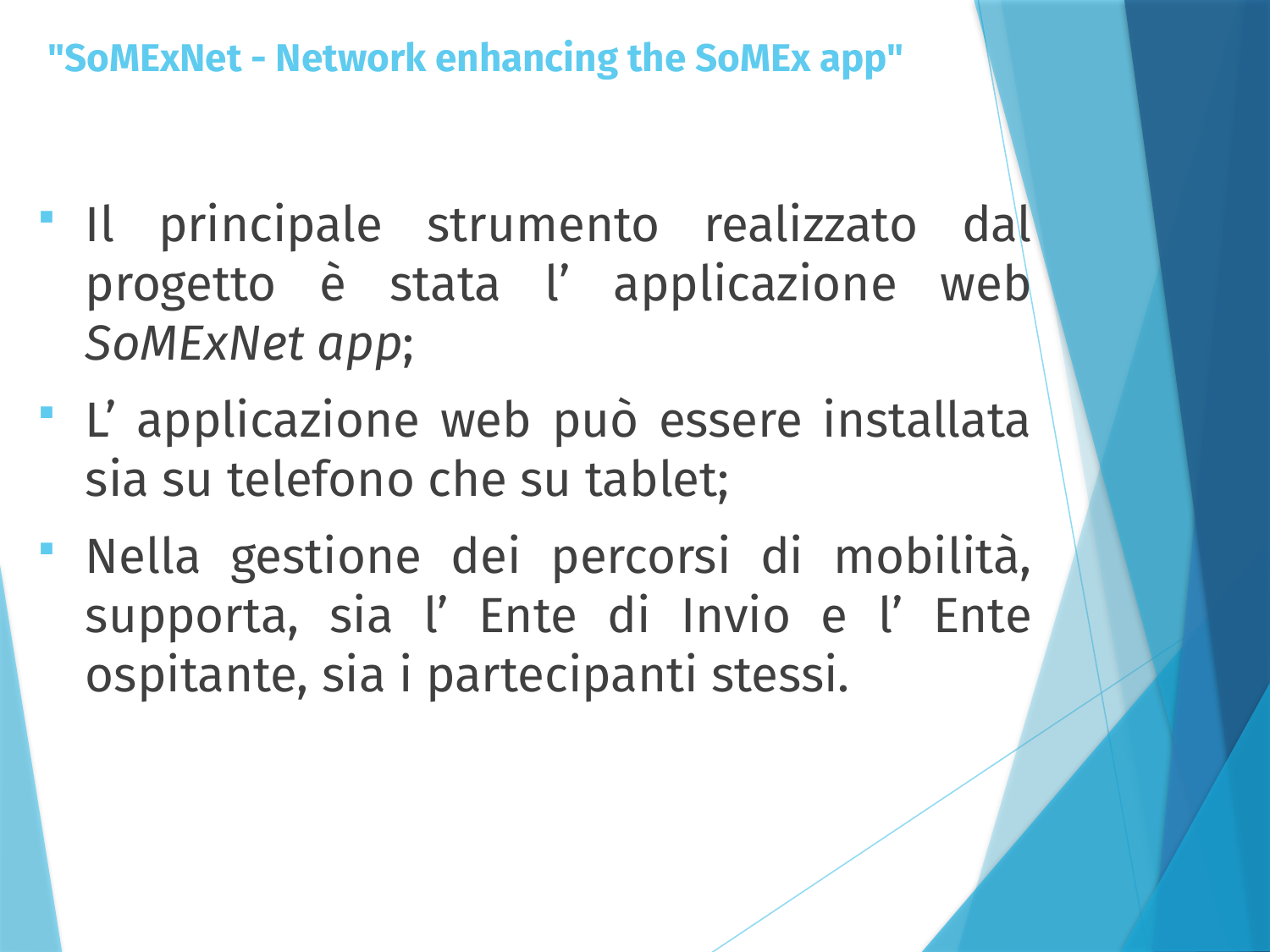

# "SoMExNet - Network enhancing the SoMEx app"
Il principale strumento realizzato dal progetto è stata l’ applicazione web SoMExNet app;
L’ applicazione web può essere installata sia su telefono che su tablet;
Nella gestione dei percorsi di mobilità, supporta, sia l’ Ente di Invio e l’ Ente ospitante, sia i partecipanti stessi.